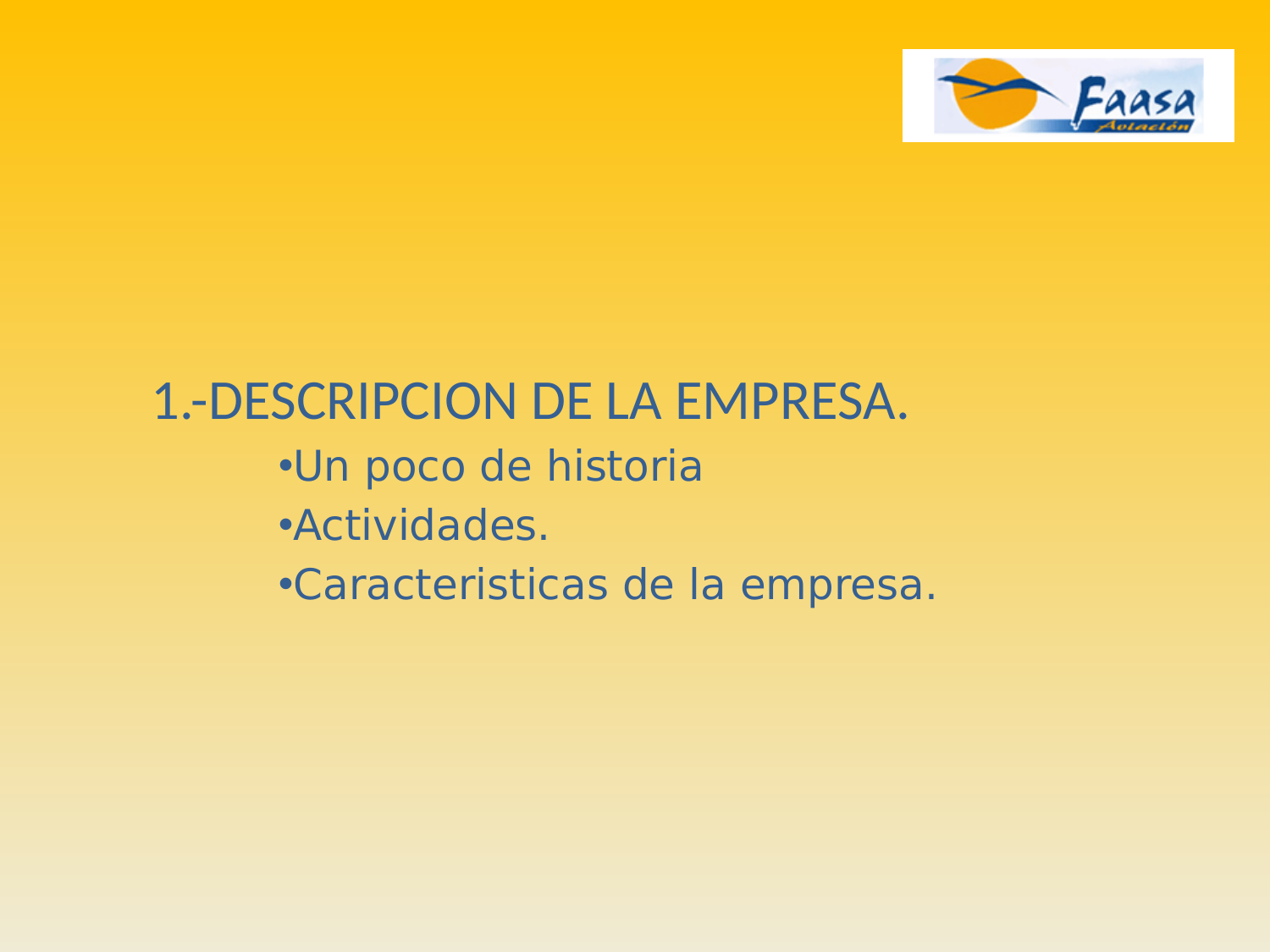

1.-DESCRIPCION DE LA EMPRESA.
Un poco de historia
Actividades.
Caracteristicas de la empresa.